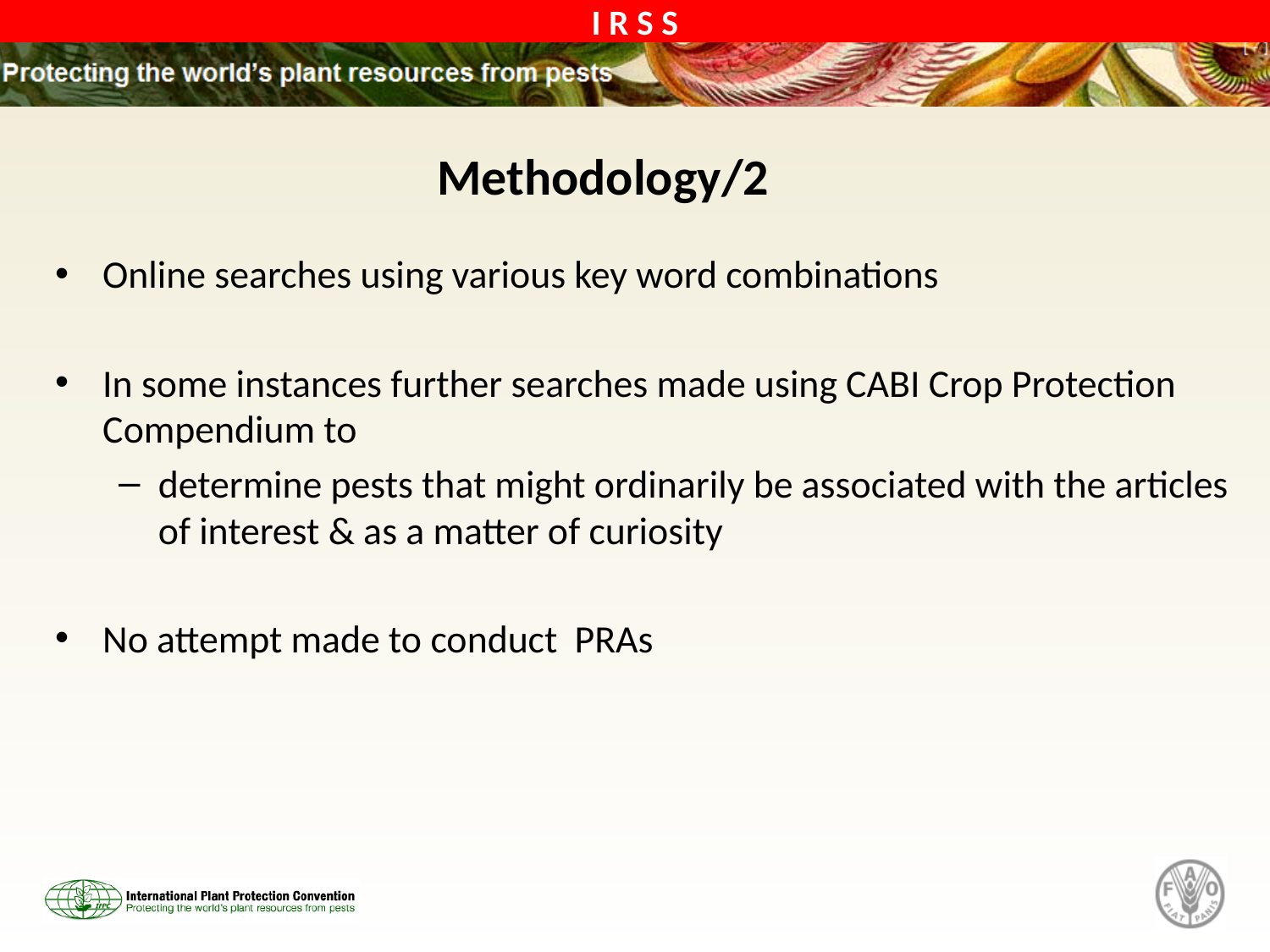

# Methodology/2
Online searches using various key word combinations

In some instances further searches made using CABI Crop Protection Compendium to
determine pests that might ordinarily be associated with the articles of interest & as a matter of curiosity

No attempt made to conduct  PRAs